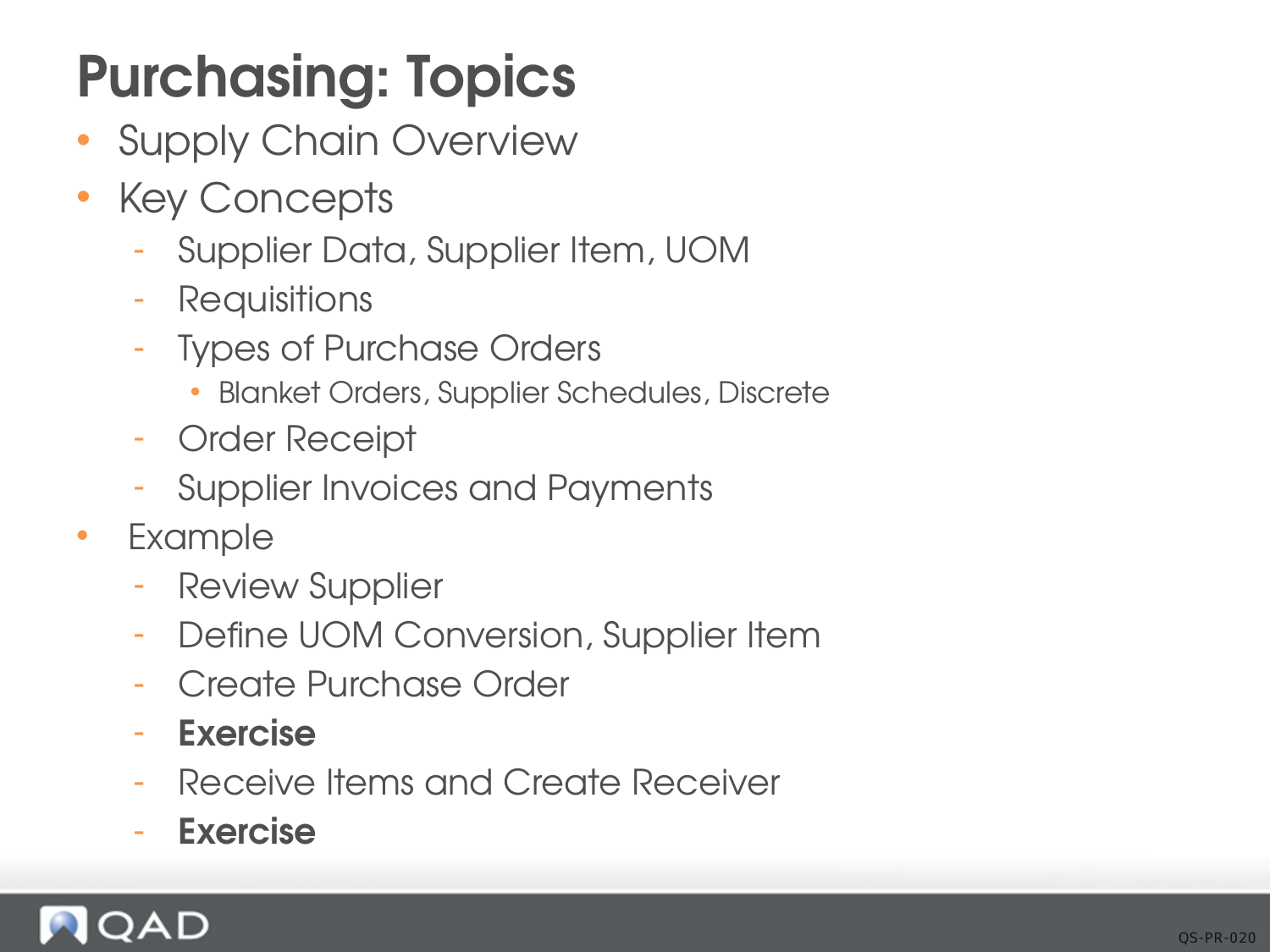

# Purchasing: Topics
Supply Chain Overview
Key Concepts
 Supplier Data, Supplier Item, UOM
 Requisitions
 Types of Purchase Orders
Blanket Orders, Supplier Schedules, Discrete
 Order Receipt
 Supplier Invoices and Payments
 Example
 Review Supplier
 Define UOM Conversion, Supplier Item
 Create Purchase Order
 Exercise
 Receive Items and Create Receiver
 Exercise

QS-PR-020